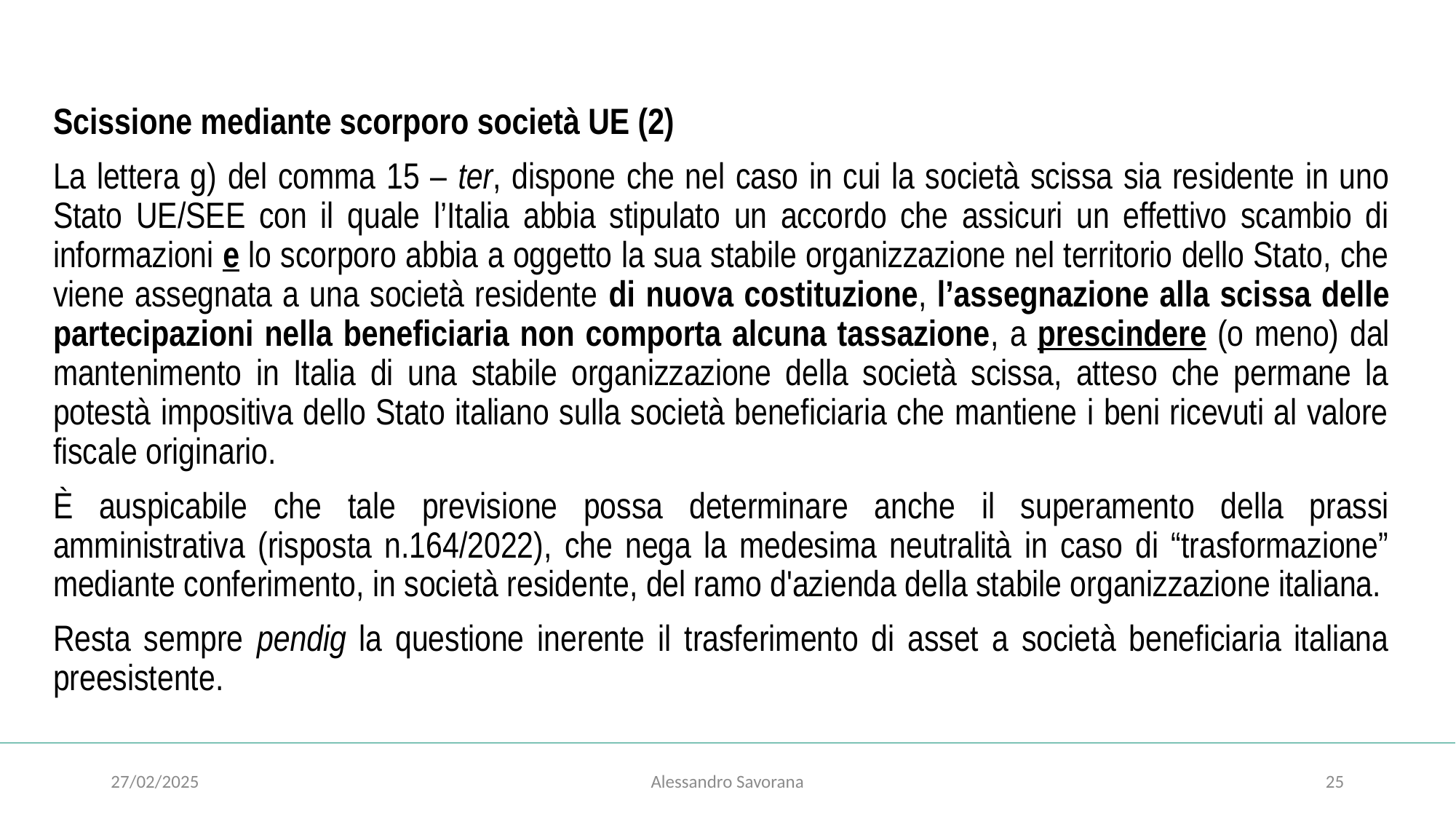

#
Scissione mediante scorporo società UE (2)
La lettera g) del comma 15 – ter, dispone che nel caso in cui la società scissa sia residente in uno Stato UE/SEE con il quale l’Italia abbia stipulato un accordo che assicuri un effettivo scambio di informazioni e lo scorporo abbia a oggetto la sua stabile organizzazione nel territorio dello Stato, che viene assegnata a una società residente di nuova costituzione, l’assegnazione alla scissa delle partecipazioni nella beneficiaria non comporta alcuna tassazione, a prescindere (o meno) dal mantenimento in Italia di una stabile organizzazione della società scissa, atteso che permane la potestà impositiva dello Stato italiano sulla società beneficiaria che mantiene i beni ricevuti al valore fiscale originario.
È auspicabile che tale previsione possa determinare anche il superamento della prassi amministrativa (risposta n.164/2022), che nega la medesima neutralità in caso di “trasformazione” mediante conferimento, in società residente, del ramo d'azienda della stabile organizzazione italiana.
Resta sempre pendig la questione inerente il trasferimento di asset a società beneficiaria italiana preesistente.

27/02/2025
Alessandro Savorana
25